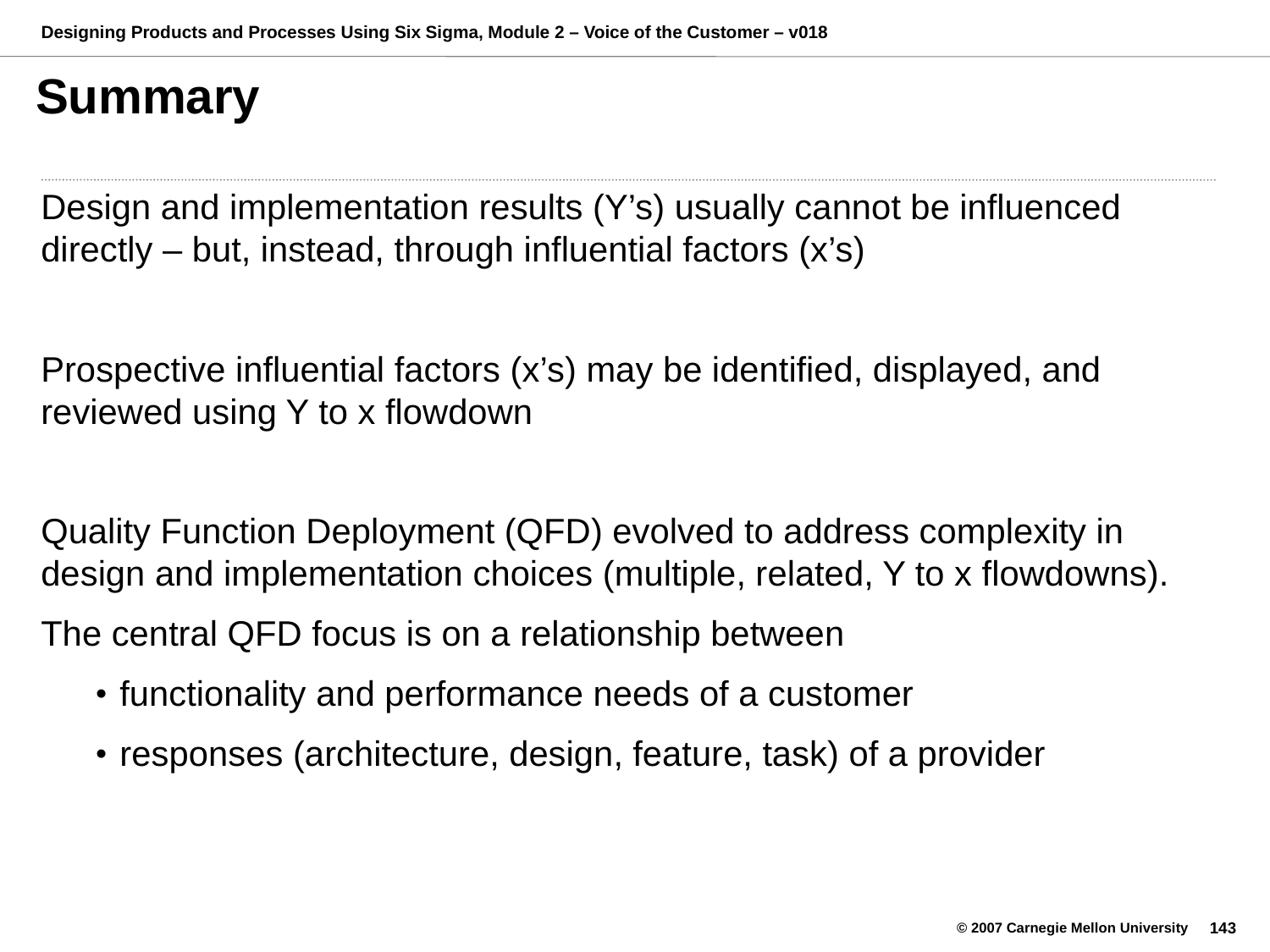

# Summary
Design and implementation results (Y’s) usually cannot be influenced directly – but, instead, through influential factors (x’s)

Prospective influential factors (x’s) may be identified, displayed, and reviewed using Y to x flowdown

Quality Function Deployment (QFD) evolved to address complexity in design and implementation choices (multiple, related, Y to x flowdowns).
The central QFD focus is on a relationship between
functionality and performance needs of a customer
responses (architecture, design, feature, task) of a provider